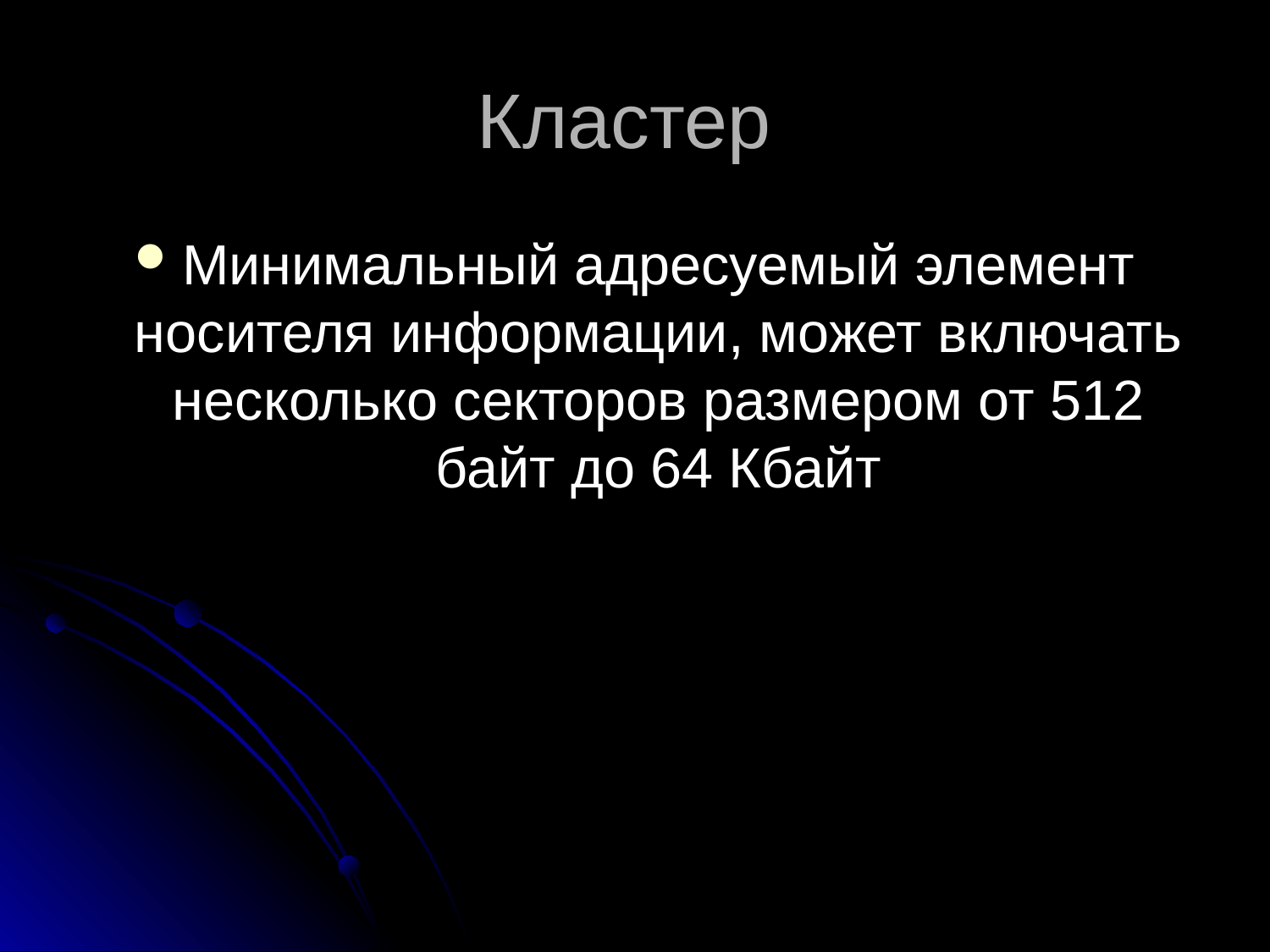

# Кластер
Минимальный адресуемый элемент носителя информации, может включать несколько секторов размером от 512 байт до 64 Кбайт